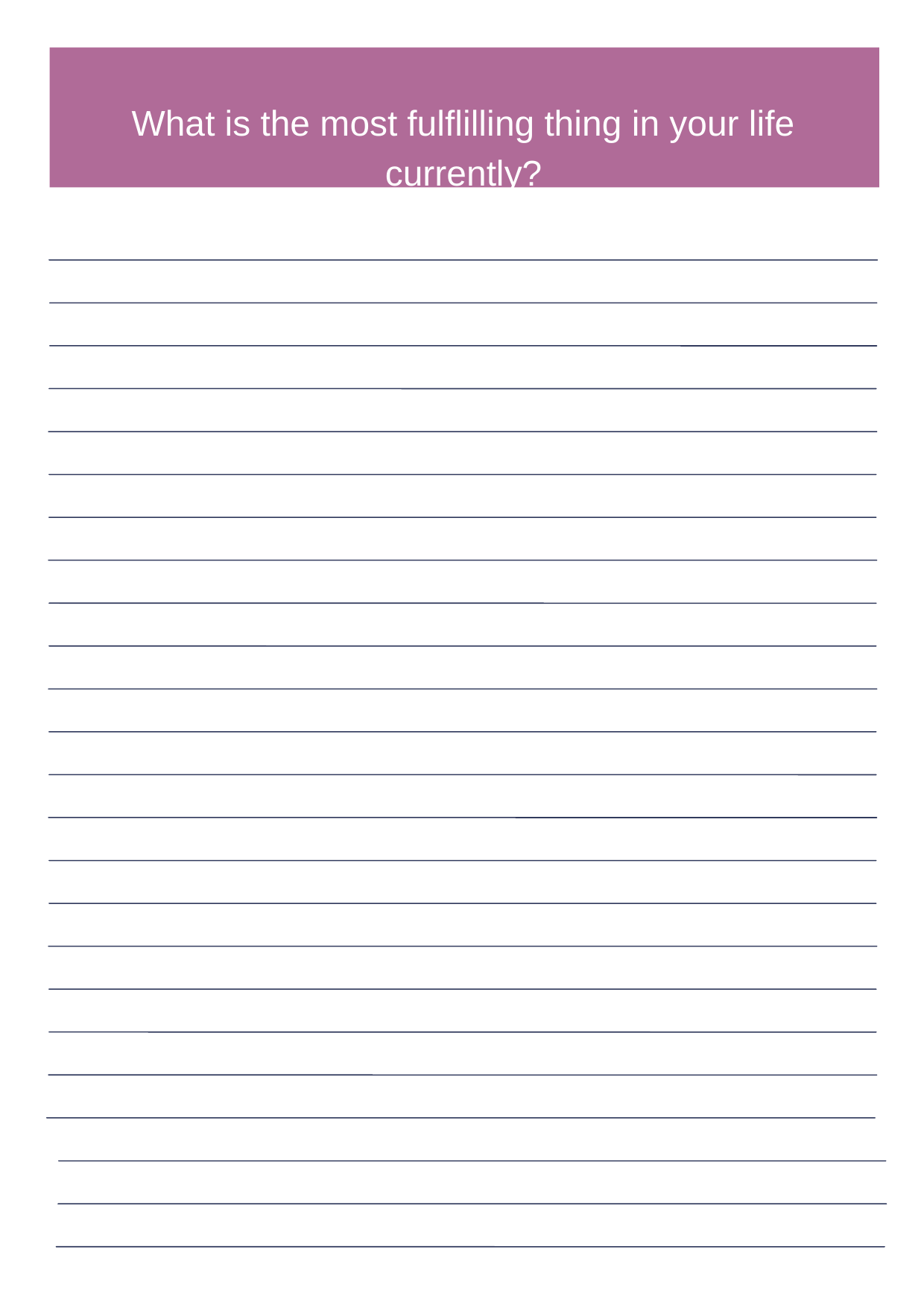

What is the most fulflilling thing in your life currently?